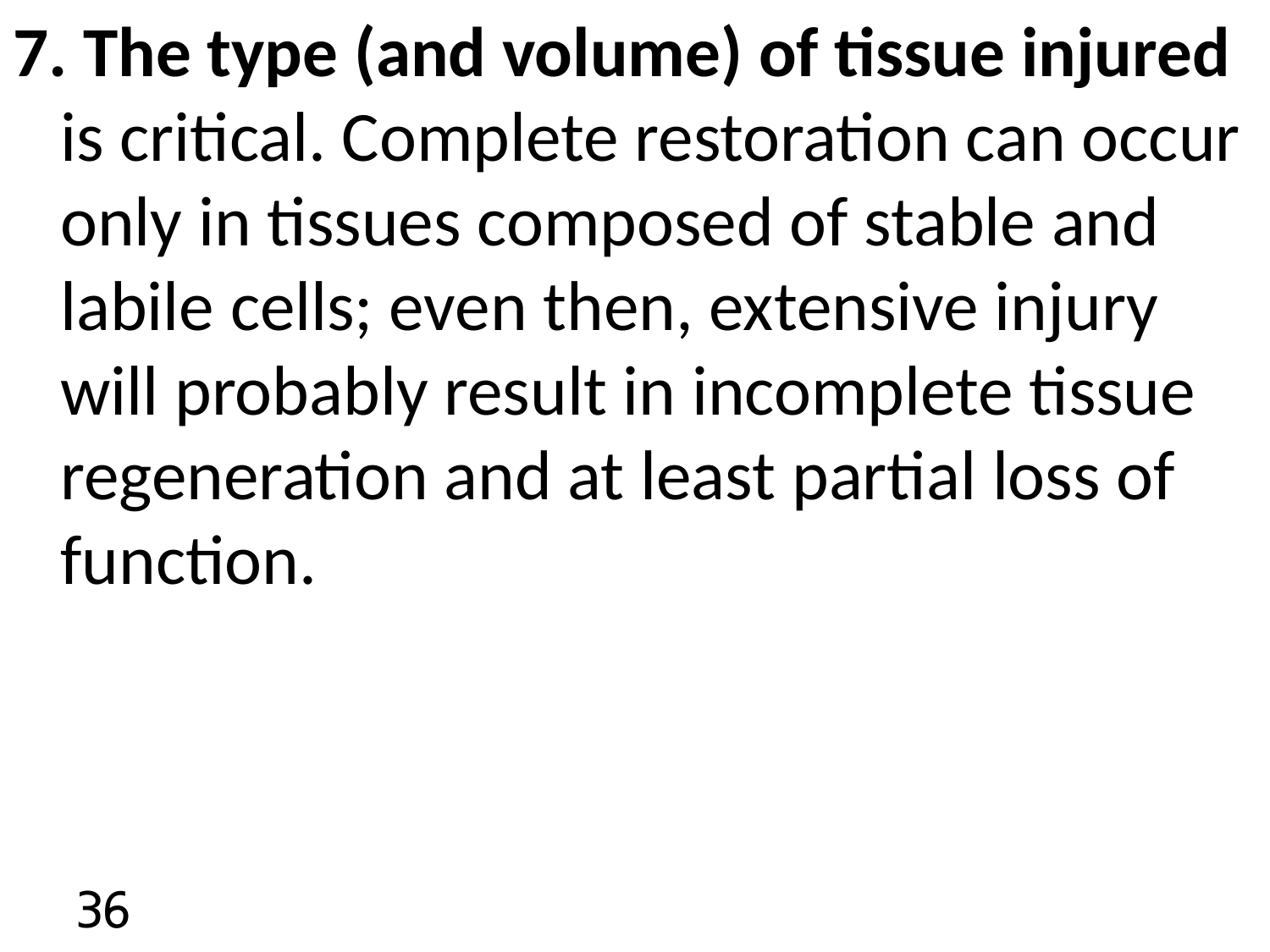

7. The type (and volume) of tissue injured is critical. Complete restoration can occur only in tissues composed of stable and labile cells; even then, extensive injury will probably result in incomplete tissue regeneration and at least partial loss of function.

36